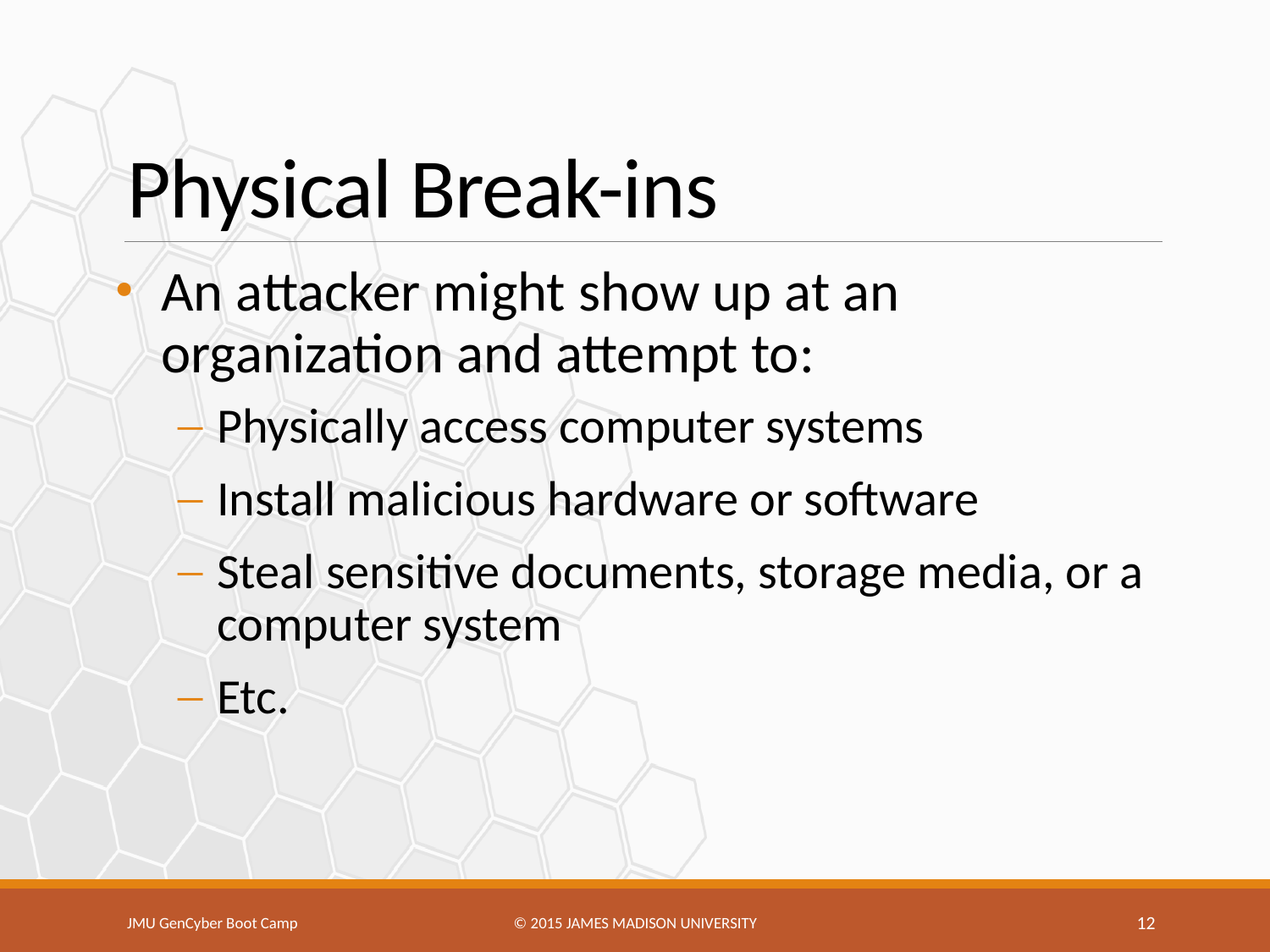

# Physical Break-ins
An attacker might show up at an organization and attempt to:
Physically access computer systems
Install malicious hardware or software
Steal sensitive documents, storage media, or a computer system
Etc.
JMU GenCyber Boot Camp
© 2015 James Madison university
12